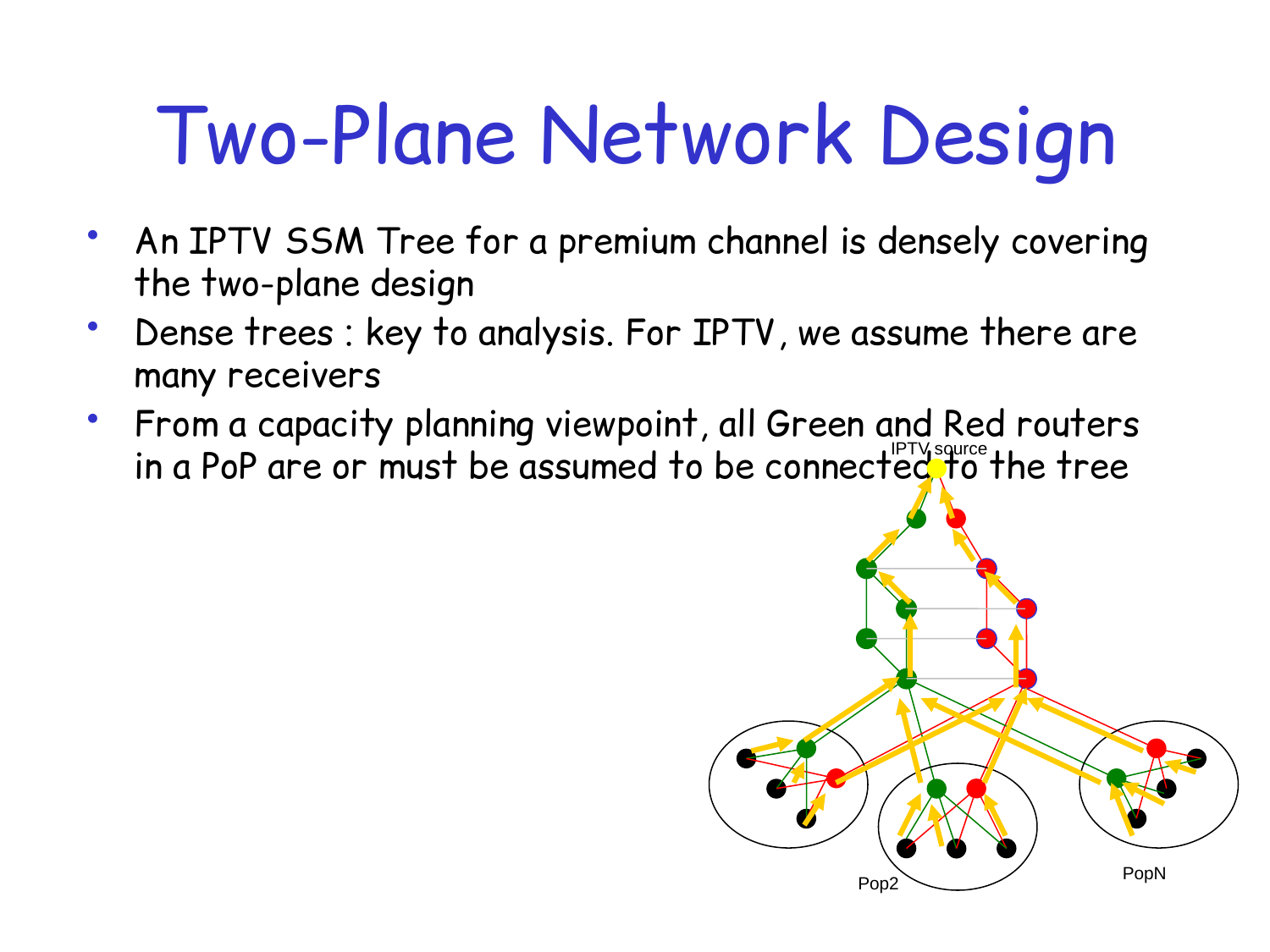

# Two-Plane Network Design
An IPTV SSM Tree for a premium channel is densely covering the two-plane design
Dense trees : key to analysis. For IPTV, we assume there are many receivers
From a capacity planning viewpoint, all Green and Red routers in a PoP are or must be assumed to be connected to the tree
IPTV source

PopN
Pop2